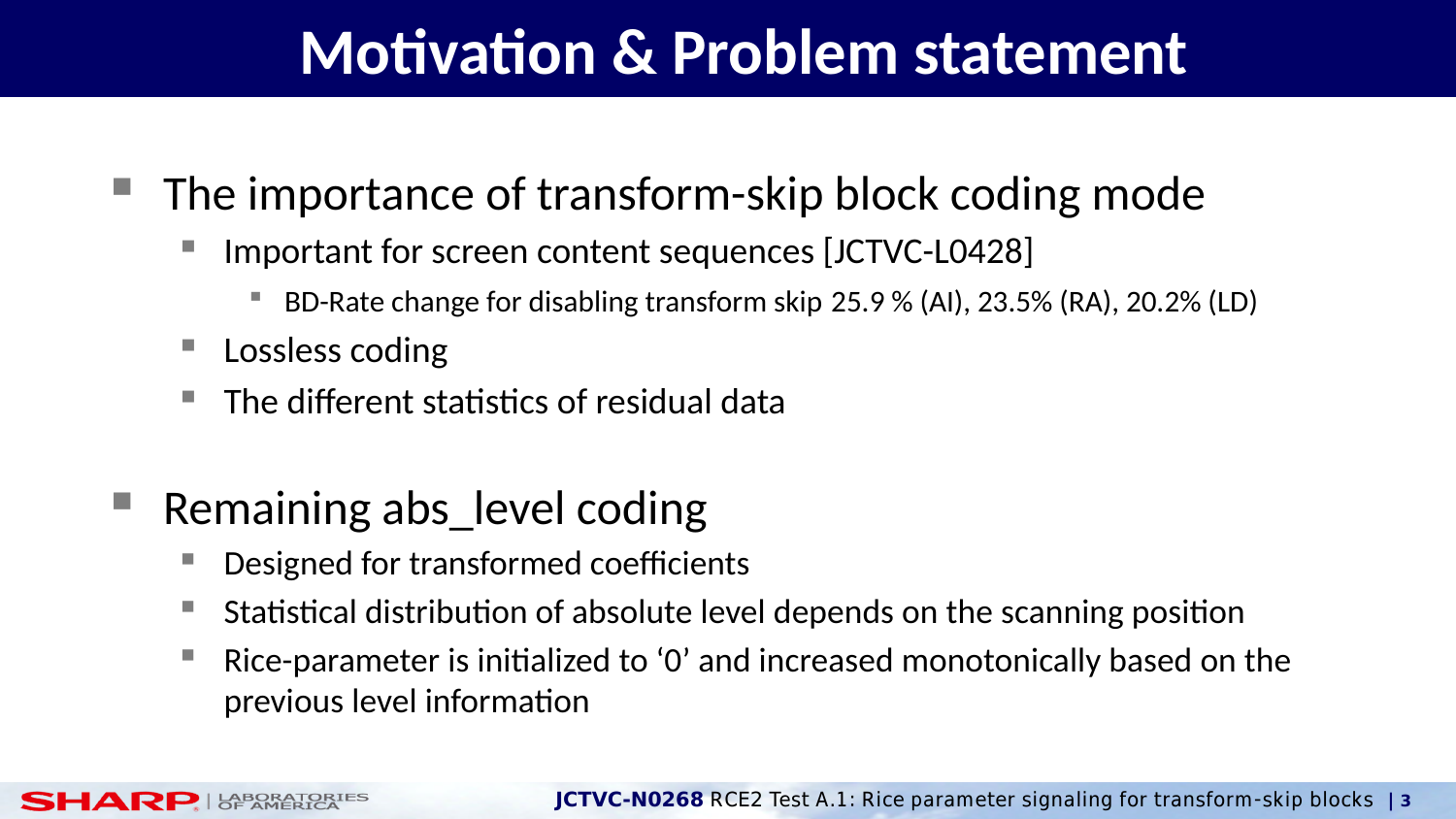

# Motivation & Problem statement

The importance of transform-skip block coding mode
Important for screen content sequences [JCTVC-L0428]
BD-Rate change for disabling transform skip 25.9 % (AI), 23.5% (RA), 20.2% (LD)
Lossless coding
The different statistics of residual data

Remaining abs_level coding
Designed for transformed coefficients
Statistical distribution of absolute level depends on the scanning position
Rice-parameter is initialized to ‘0’ and increased monotonically based on the previous level information